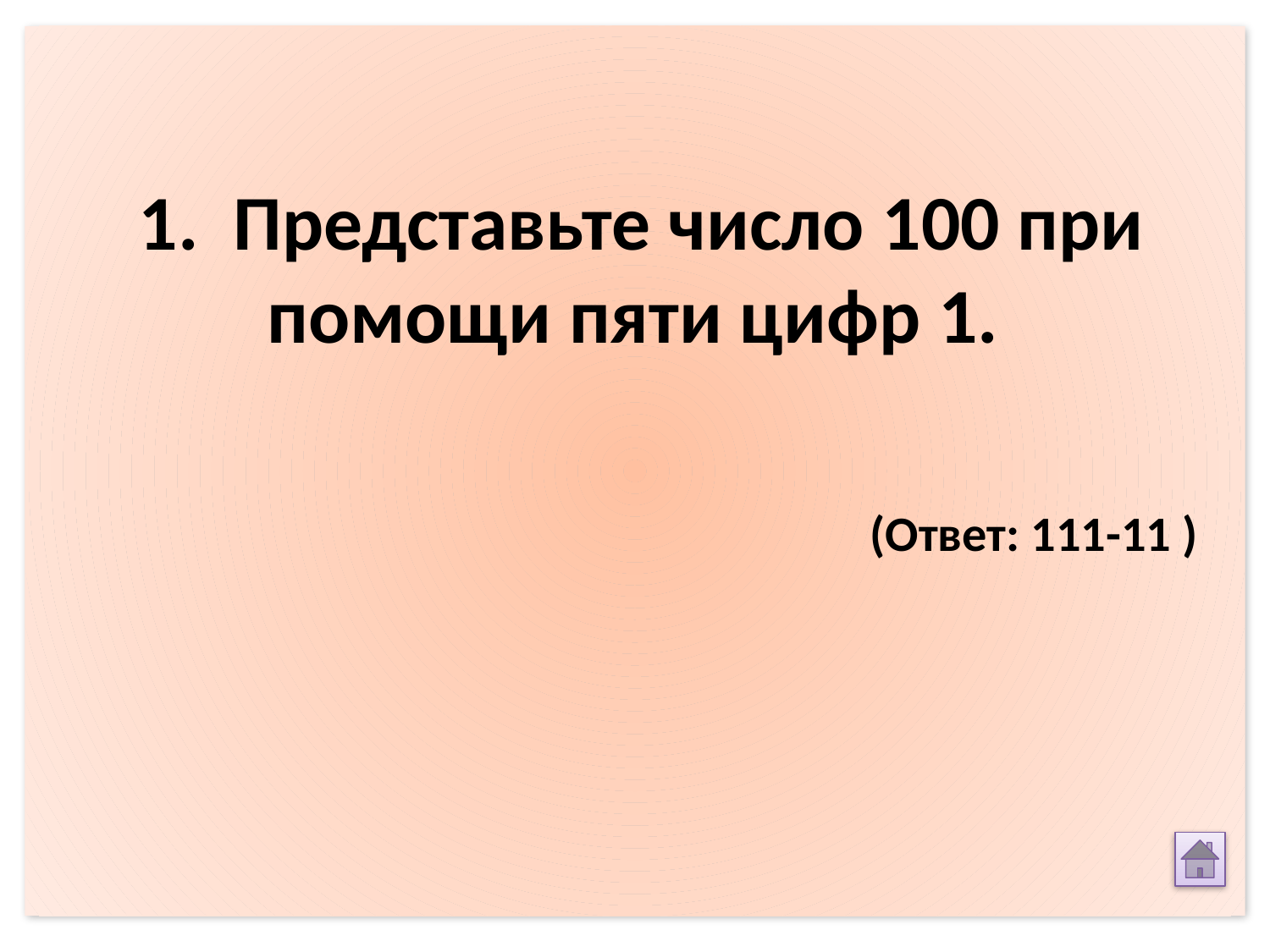

1.  Представьте число 100 при помощи пяти цифр 1.
(Ответ: 111-11 )